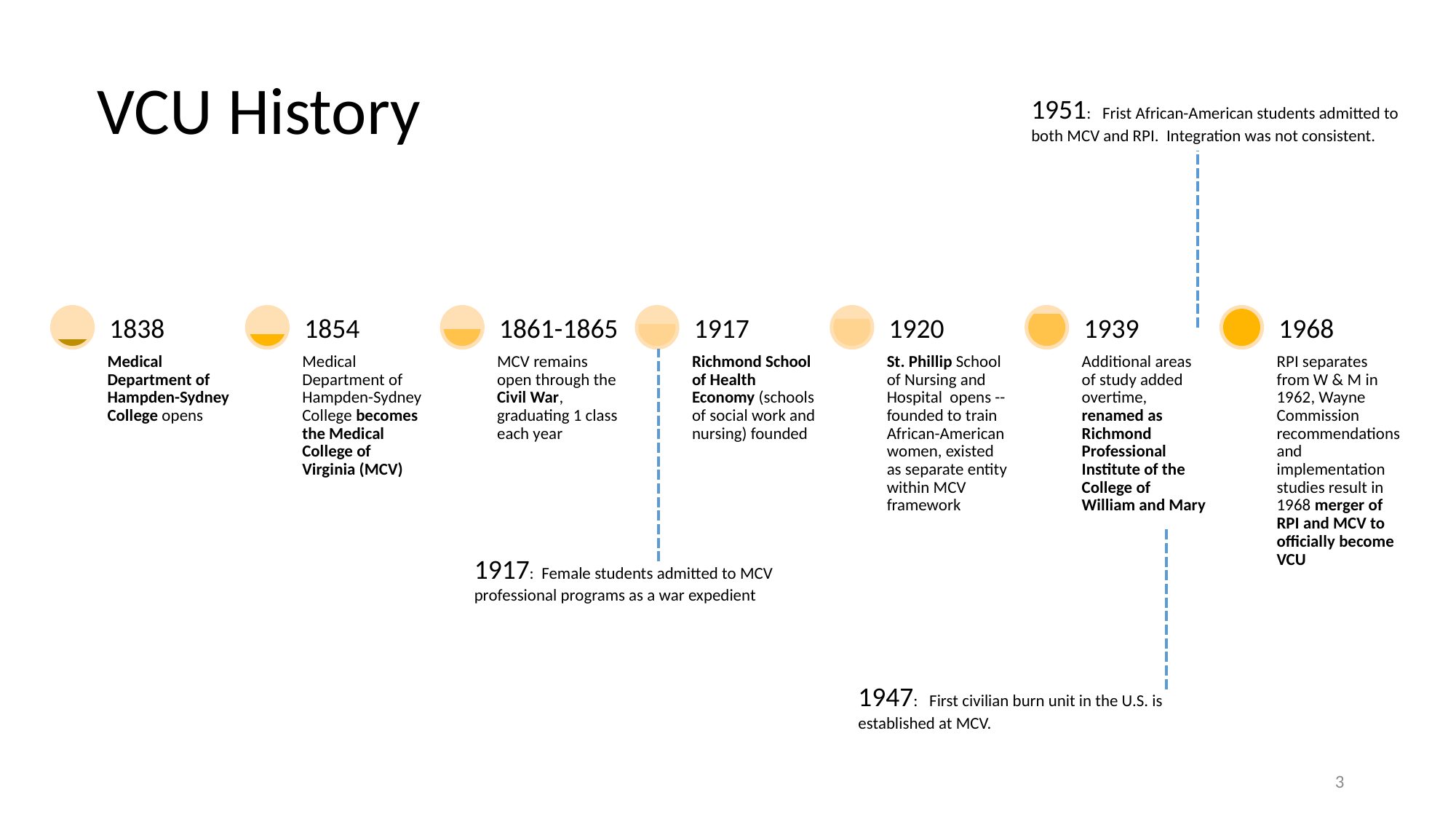

# VCU History
1951:   Frist African-American students admitted to both MCV and RPI.  Integration was not consistent.
Medical Department of Hampden-Sydney College opens
1838
Medical Department of Hampden-Sydney College becomes the Medical College of Virginia (MCV)
1854
MCV remains open through the Civil War, graduating 1 class each year
1861-1865
Richmond School of Health Economy (schools of social work and nursing) founded
1917
St. Phillip School of Nursing and Hospital  opens --founded to train African-American women, existed as separate entity within MCV framework
1920
Additional areas of study added overtime, renamed as Richmond Professional Institute of the College of William and Mary
1939
RPI separates from W & M in 1962, Wayne Commission recommendations and implementation studies result in 1968 merger of RPI and MCV to officially become VCU
1968
1917:  Female students admitted to MCV professional programs as a war expedient
1947:   First civilian burn unit in the U.S. is established at MCV.
3